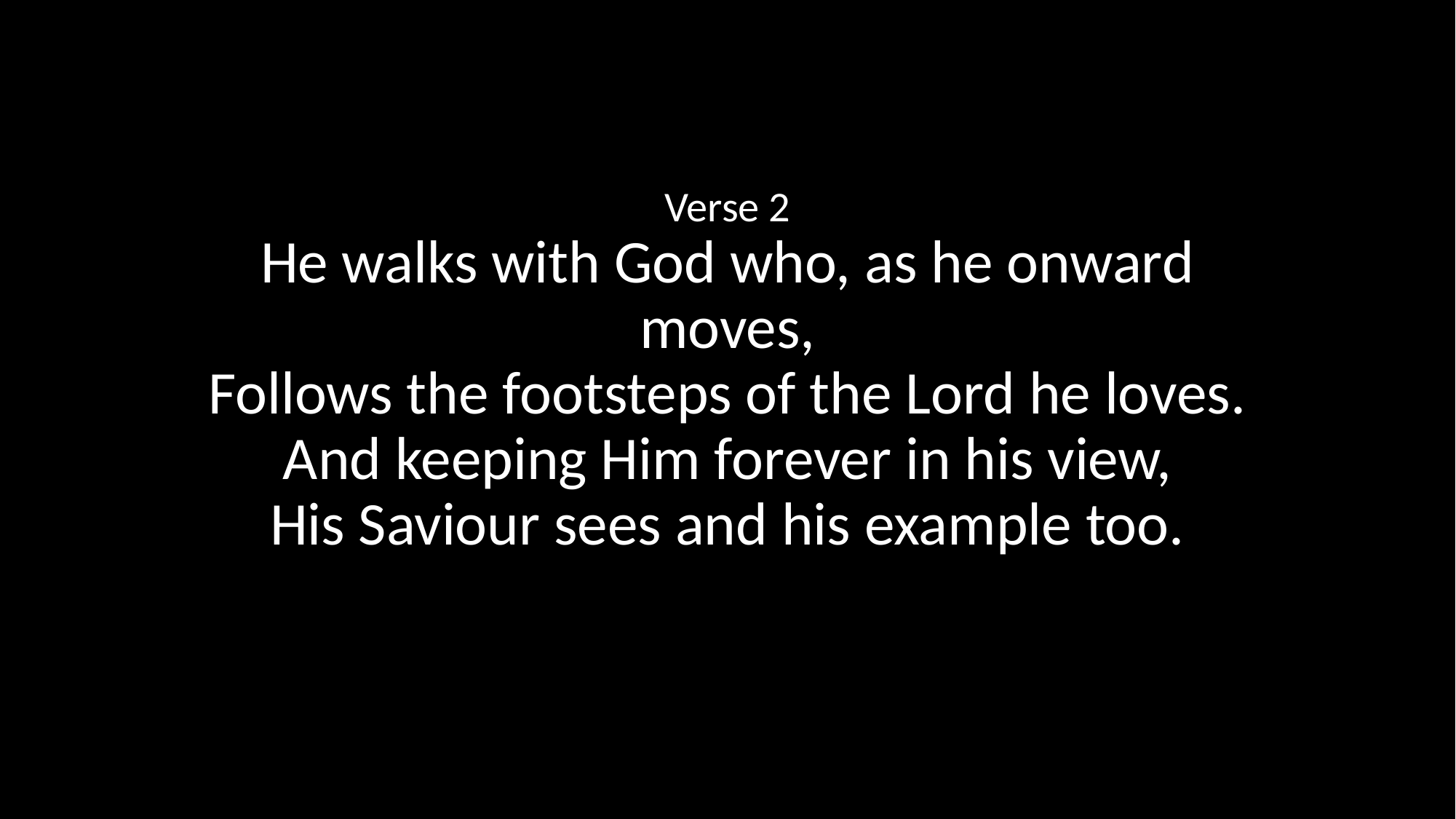

# Verse 2 He walks with God who, as he onward moves, Follows the footsteps of the Lord he loves. And keeping Him forever in his view, His Saviour sees and his example too.